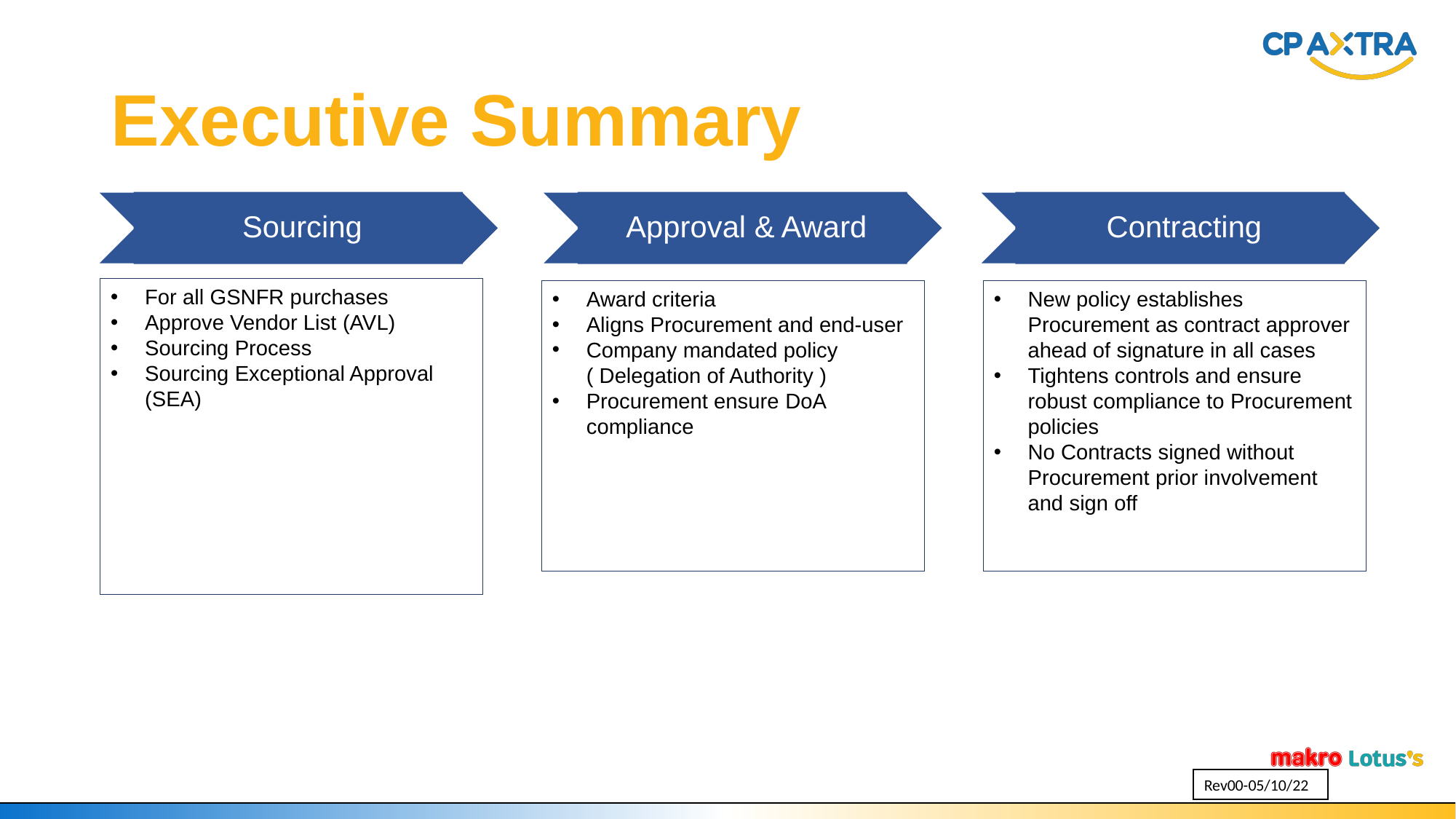

# Executive Summary

Approval & Award

Sourcing

Contracting
For all GSNFR purchases
Approve Vendor List (AVL)
Sourcing Process
Sourcing Exceptional Approval (SEA)

Award criteria
Aligns Procurement and end-user
Company mandated policy      ( Delegation of Authority )
Procurement ensure DoA compliance

New policy establishes Procurement as contract approver ahead of signature in all cases
Tightens controls and ensure robust compliance to Procurement policies
No Contracts signed without Procurement prior involvement and sign off

Rev00-05/10/22